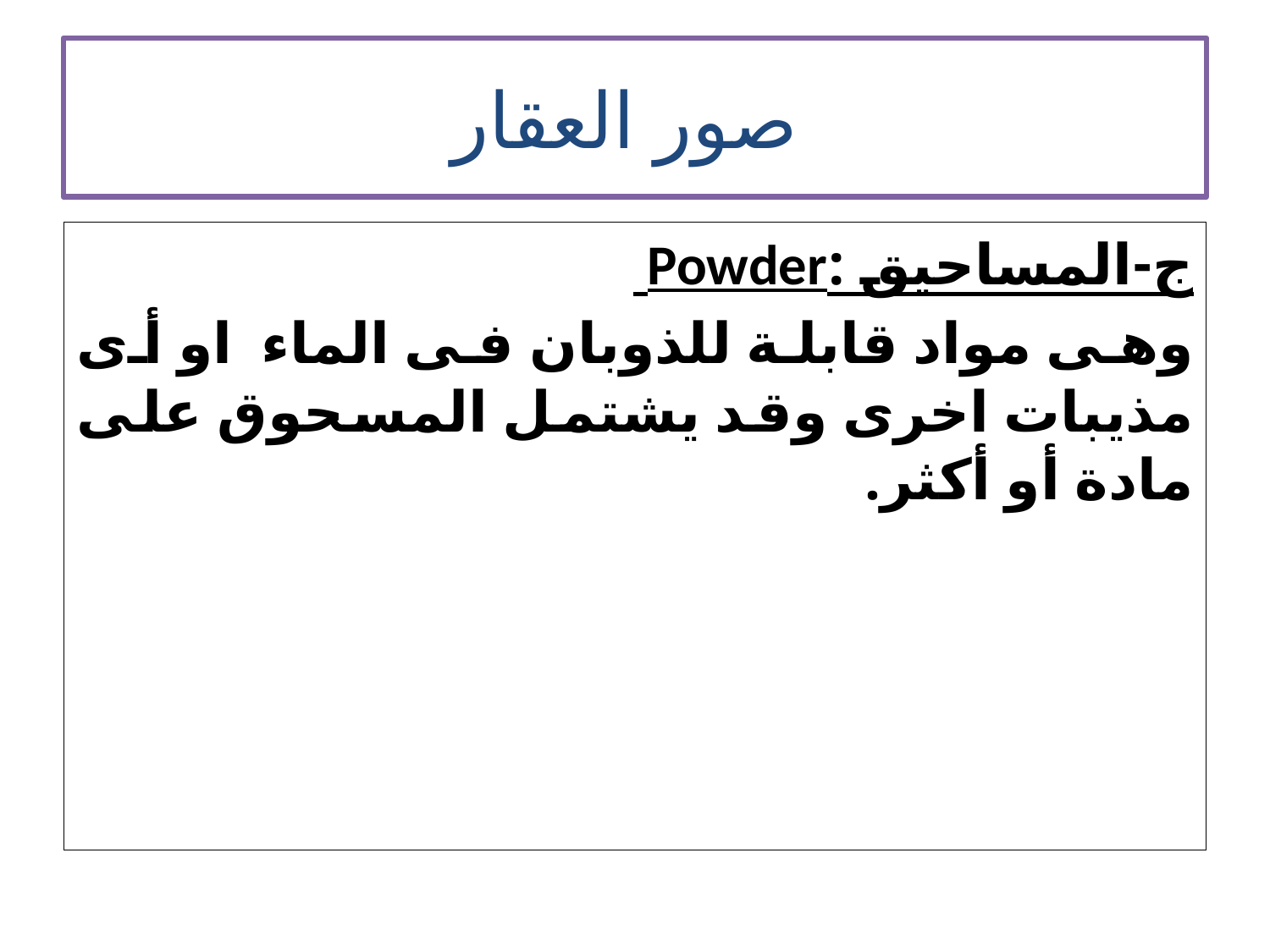

# صور العقار
ج-المساحيق :Powder
وهى مواد قابلة للذوبان فى الماء  او أى مذيبات اخرى وقد يشتمل المسحوق على مادة أو أكثر.